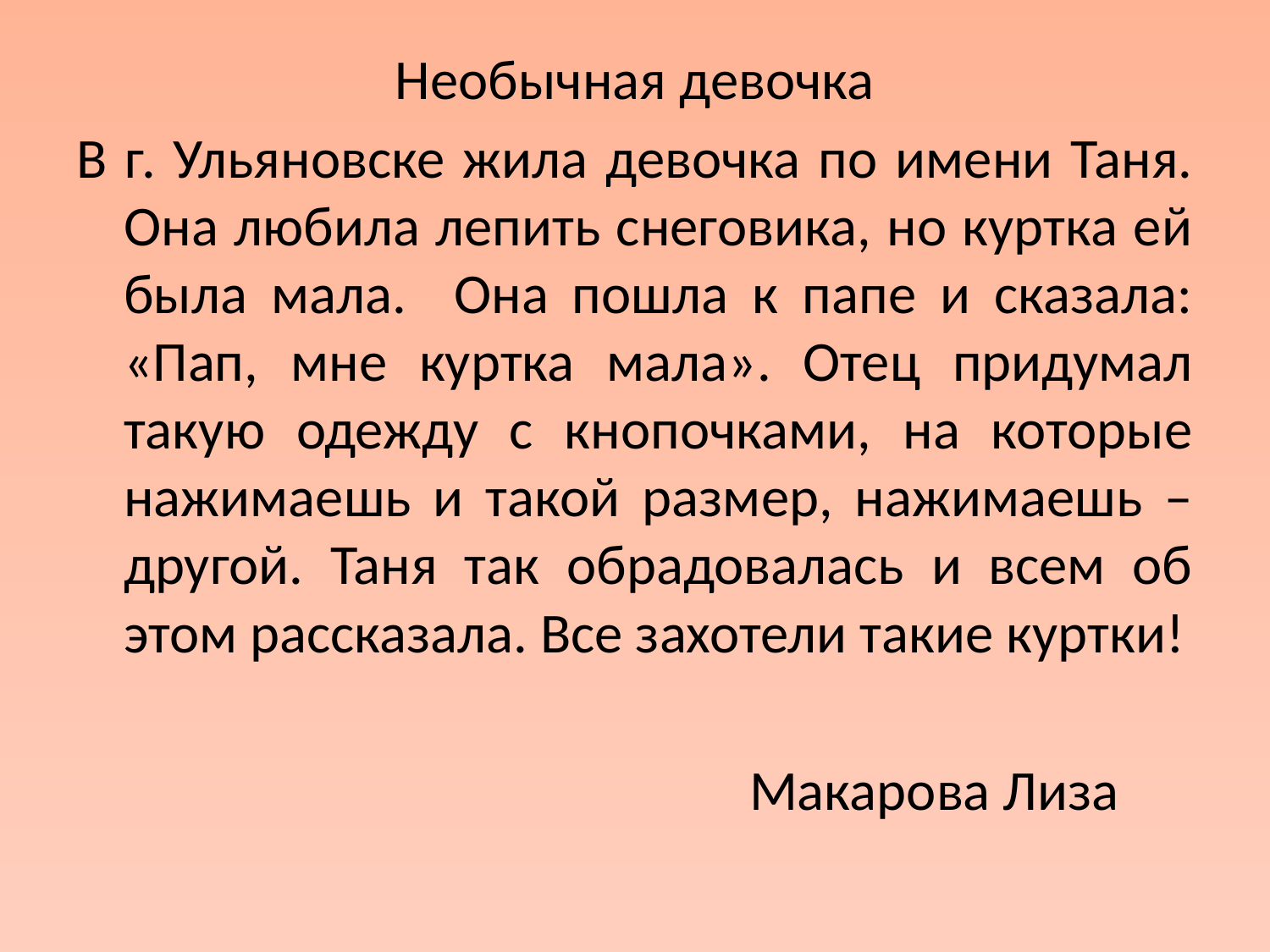

Необычная девочка
В г. Ульяновске жила девочка по имени Таня. Она любила лепить снеговика, но куртка ей была мала.  Она пошла к папе и сказала: «Пап, мне куртка мала». Отец придумал такую одежду с кнопочками, на которые нажимаешь и такой размер, нажимаешь – другой. Таня так обрадовалась и всем об этом рассказала. Все захотели такие куртки!

                                                     Макарова Лиза